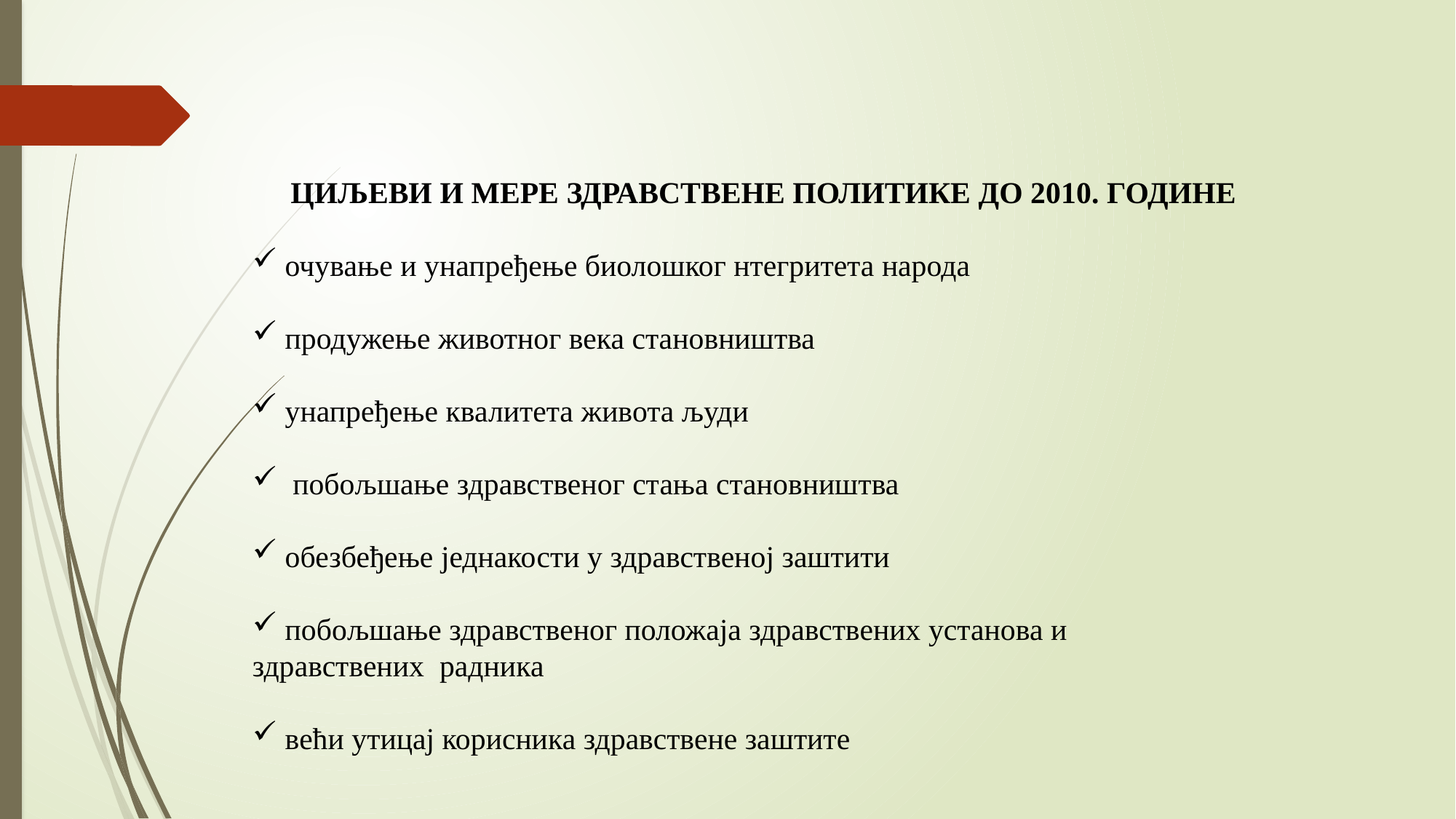

ЦИЉЕВИ И МЕРЕ ЗДРАВСТВЕНЕ ПОЛИТИКЕ ДО 2010. ГОДИНЕ

 очување и унапређење биолошког нтегритета народа

 продужење животног века становништва

 унапређење квалитета живота људи

  побољшање здравственог стања становништва

 обезбеђење једнакости у здравственој заштити

 побољшање здравственог положаја здравствених установа и
здравствених  радника

 већи утицај корисника здравствене заштите